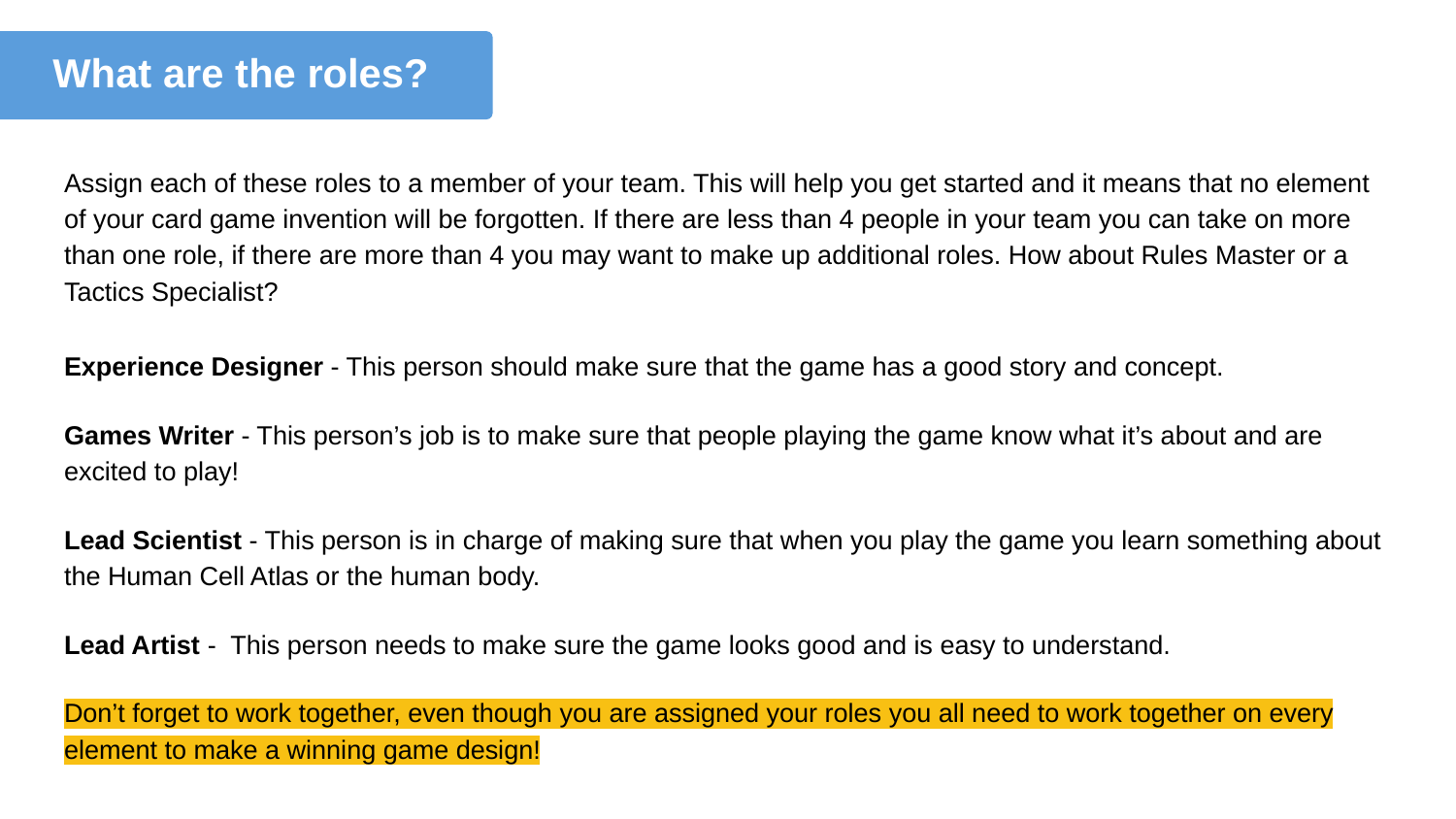

What are the roles?
Assign each of these roles to a member of your team. This will help you get started and it means that no element of your card game invention will be forgotten. If there are less than 4 people in your team you can take on more than one role, if there are more than 4 you may want to make up additional roles. How about Rules Master or a Tactics Specialist?

Experience Designer - This person should make sure that the game has a good story and concept.
Games Writer - This person’s job is to make sure that people playing the game know what it’s about and are excited to play!
Lead Scientist - This person is in charge of making sure that when you play the game you learn something about the Human Cell Atlas or the human body.
Lead Artist -  This person needs to make sure the game looks good and is easy to understand.
Don’t forget to work together, even though you are assigned your roles you all need to work together on every element to make a winning game design!